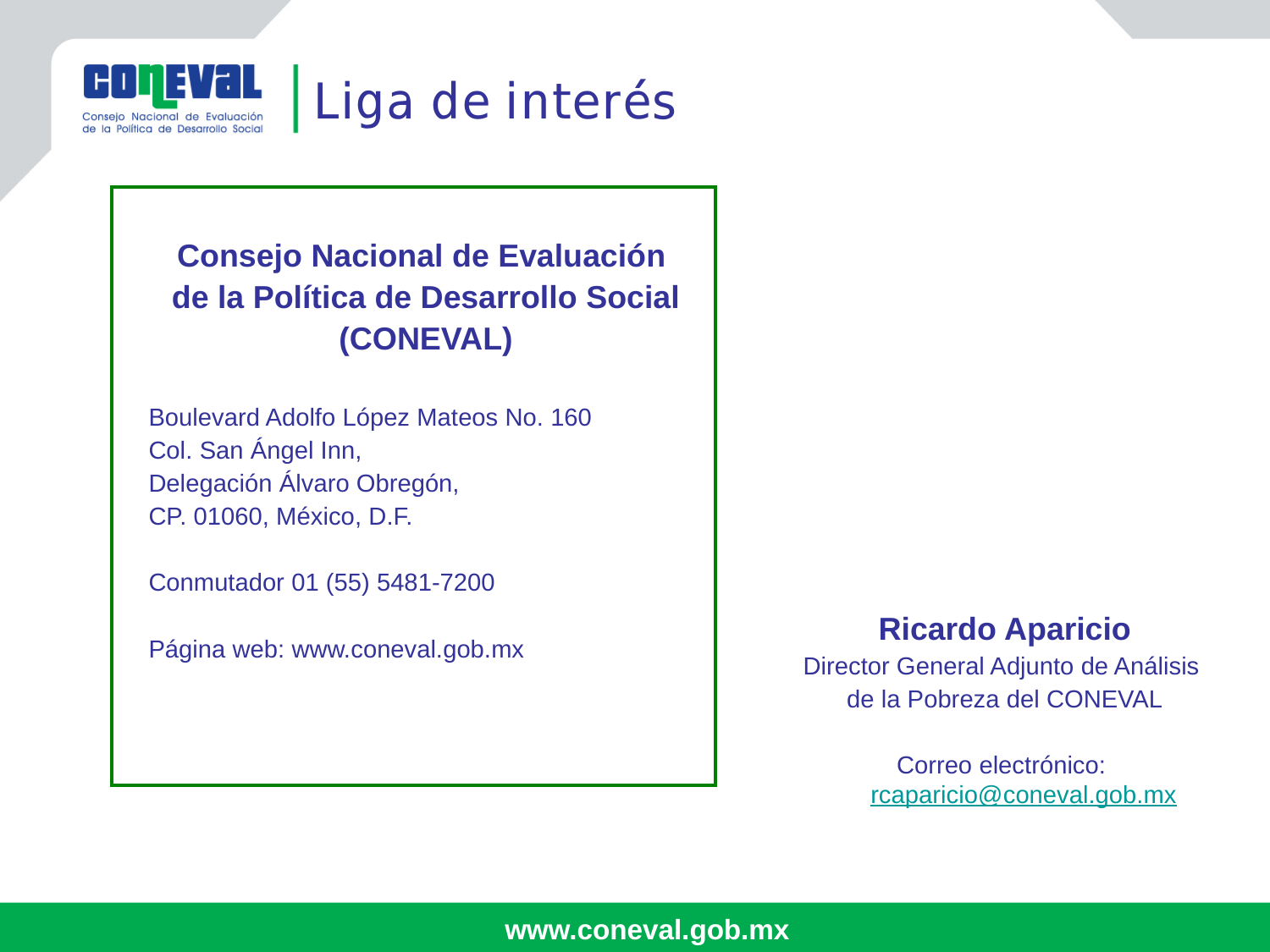

Liga de interés

Consejo Nacional de Evaluación
de la Política de Desarrollo Social
(CONEVAL)

Boulevard Adolfo López Mateos No. 160
Col. San Ángel Inn,
Delegación Álvaro Obregón,
CP. 01060, México, D.F.

Conmutador 01 (55) 5481-7200

Página web: www.coneval.gob.mx

Ricardo Aparicio
Director General Adjunto de Análisis
de la Pobreza del CONEVAL

Correo electrónico: rcaparicio@coneval.gob.mx

www.coneval.gob.mx